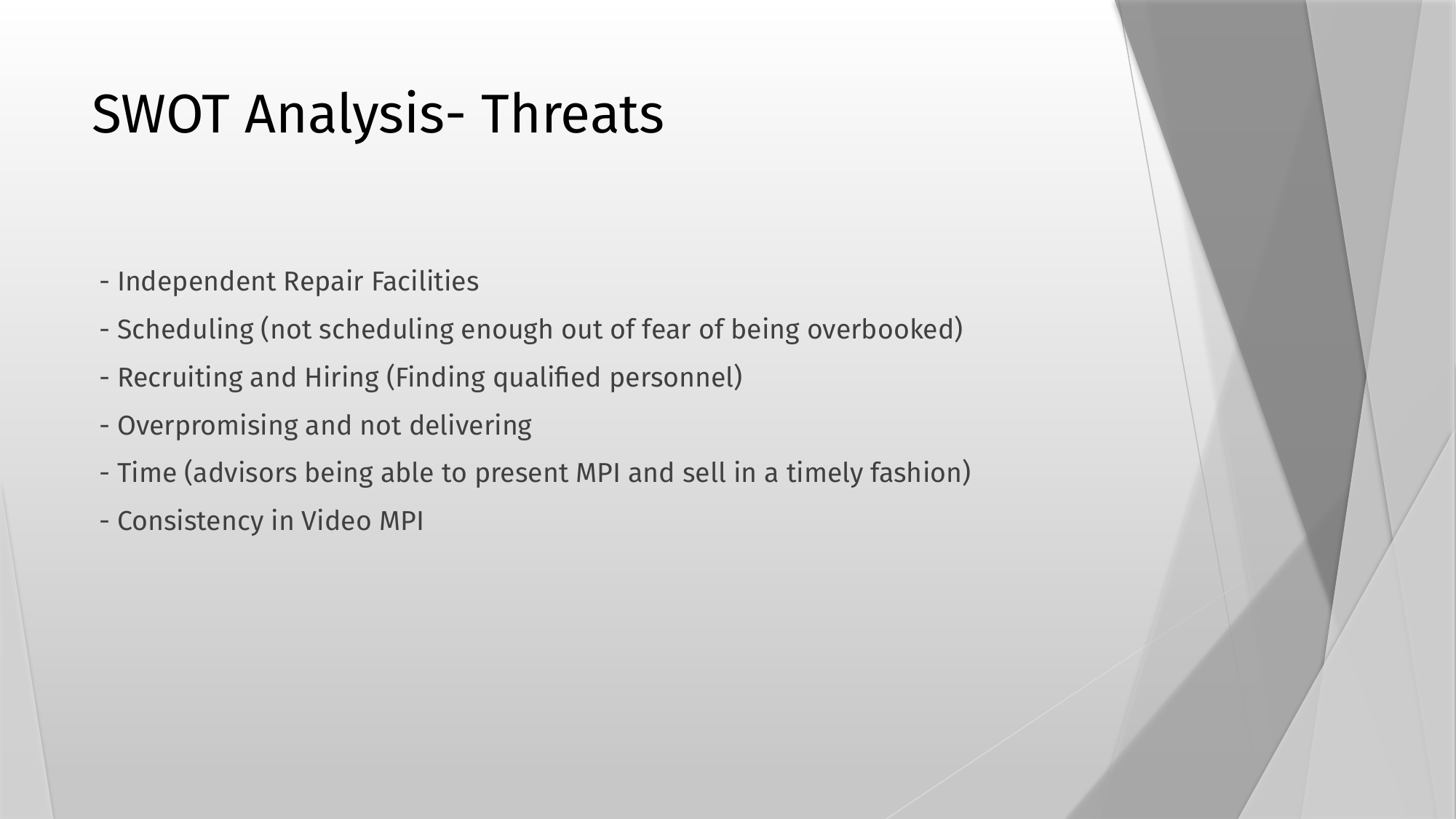

# SWOT Analysis- Threats
 - Independent Repair Facilities
 - Scheduling (not scheduling enough out of fear of being overbooked)
 - Recruiting and Hiring (Finding qualified personnel)
 - Overpromising and not delivering
 - Time (advisors being able to present MPI and sell in a timely fashion)
 - Consistency in Video MPI